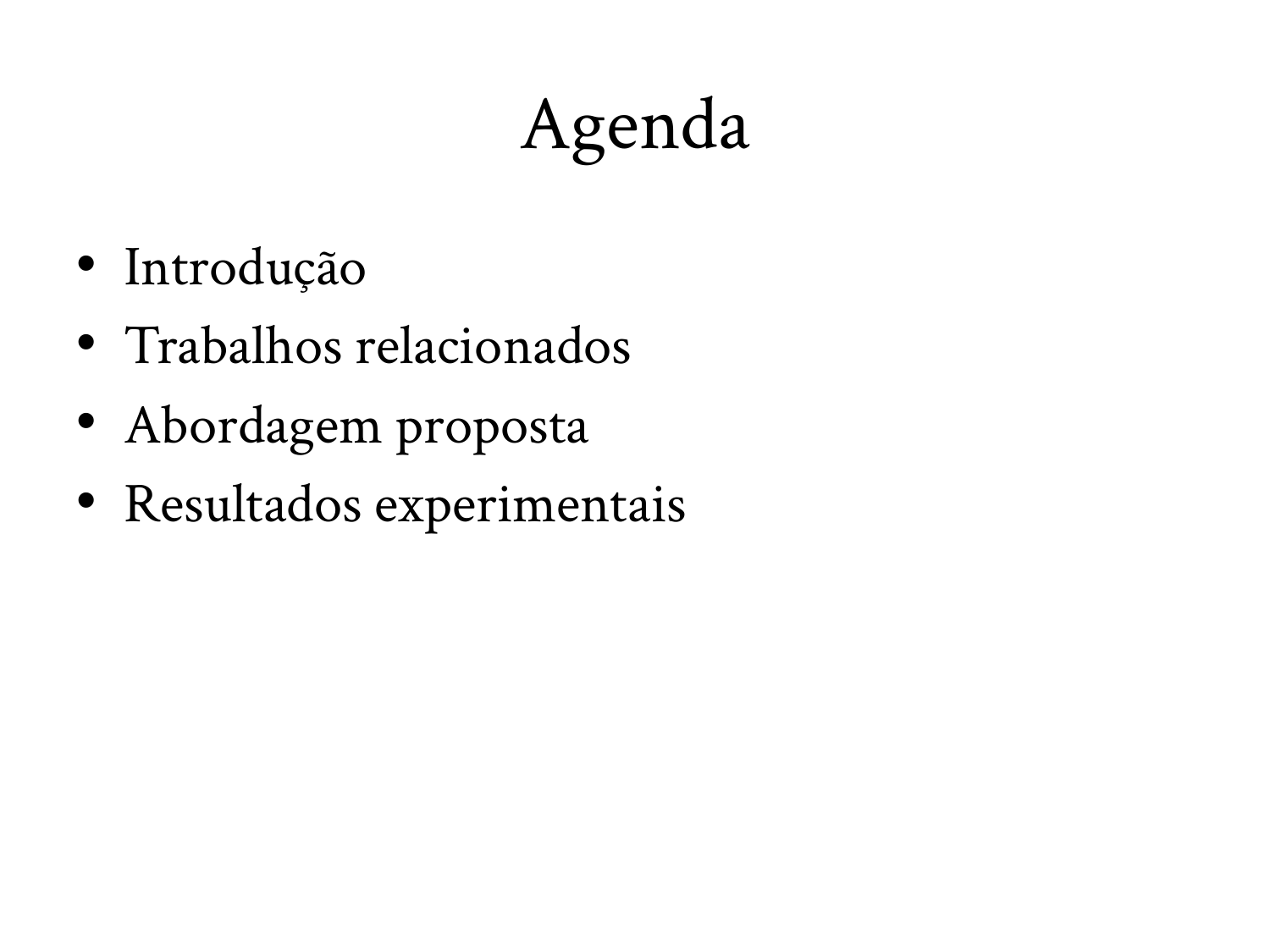

# Agenda
Introdução
Trabalhos relacionados
Abordagem proposta
Resultados experimentais